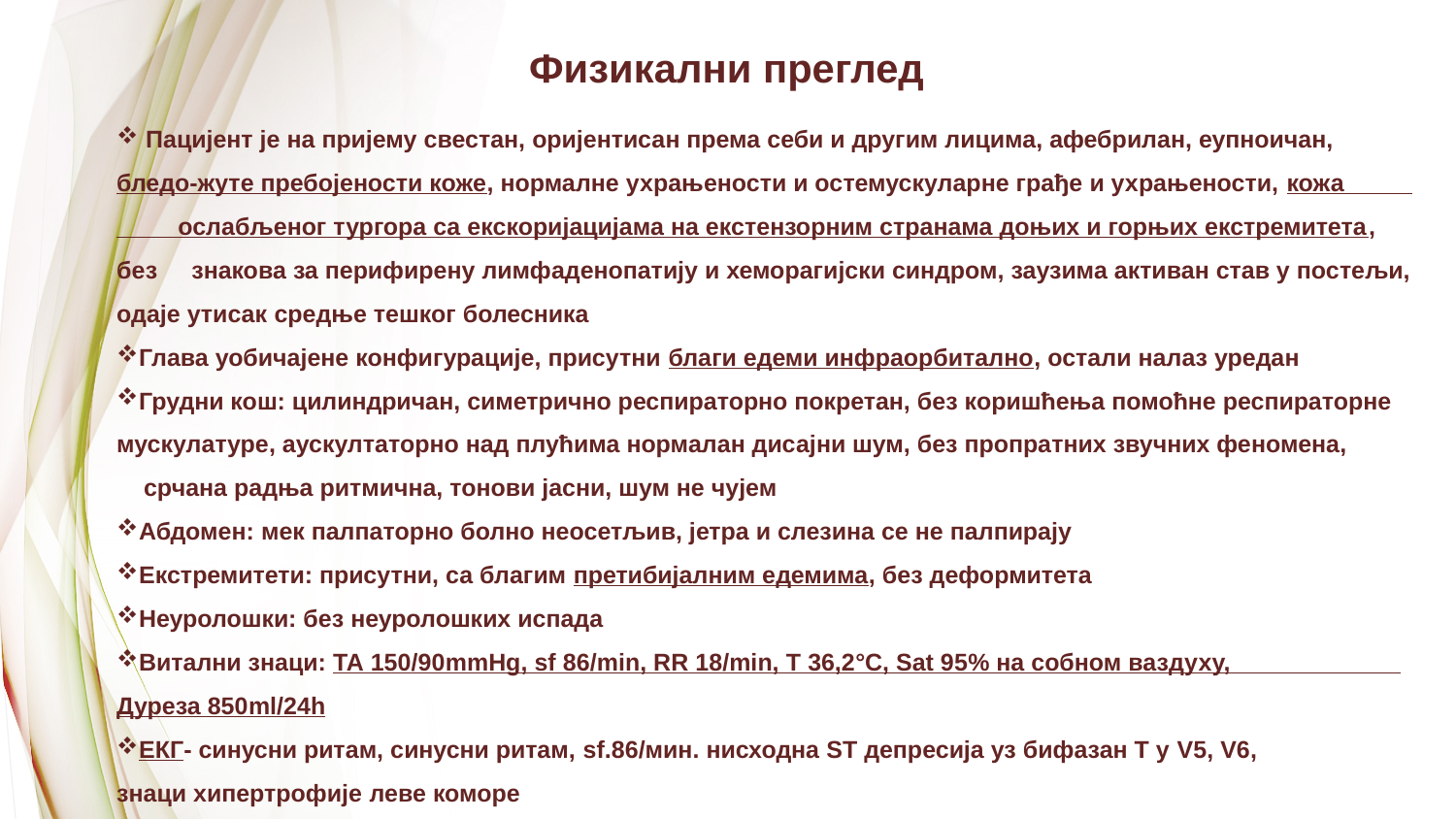

Физикални преглед
 Пацијент је на пријему свестан, оријентисан према себи и другим лицима, афебрилан, еупноичан, бледо-жуте пребојености коже, нормалне ухрањености и остемускуларне грађе и ухрањености, кожа                    ослабљеног тургора са екскоријацијама на екстензорним странама доњих и горњих екстремитета, без     знакова за перифирену лимфаденопатију и хеморагијски синдром, заузима активан став у постељи, одаје утисак средње тешког болесника
Глава уобичајене конфигурације, присутни благи едеми инфраорбитално, остали налаз уредан
Грудни кош: цилиндричан, симетрично респираторно покретан, без коришћења помоћне респираторне мускулатуре, аускултаторно над плућима нормалан дисајни шум, без пропратних звучних феномена,               срчана радња ритмична, тонови јасни, шум не чујем
Абдомен: мек палпаторно болно неосетљив, јетра и слезина се не палпирају
Екстремитети: присутни, са благим претибијалним едемима, без деформитета
Неуролошки: без неуролошких испада
Витални знаци: ТА 150/90mmHg, sf 86/min, RR 18/min, Т 36,2°C, Sat 95% на собном ваздуху,                          Дуреза 850ml/24h
ЕКГ- синусни ритам, синусни ритам, sf.86/мин. нисходна SТ депресија уз бифазан Т у V5, V6,                        знаци хипертрофије леве коморе